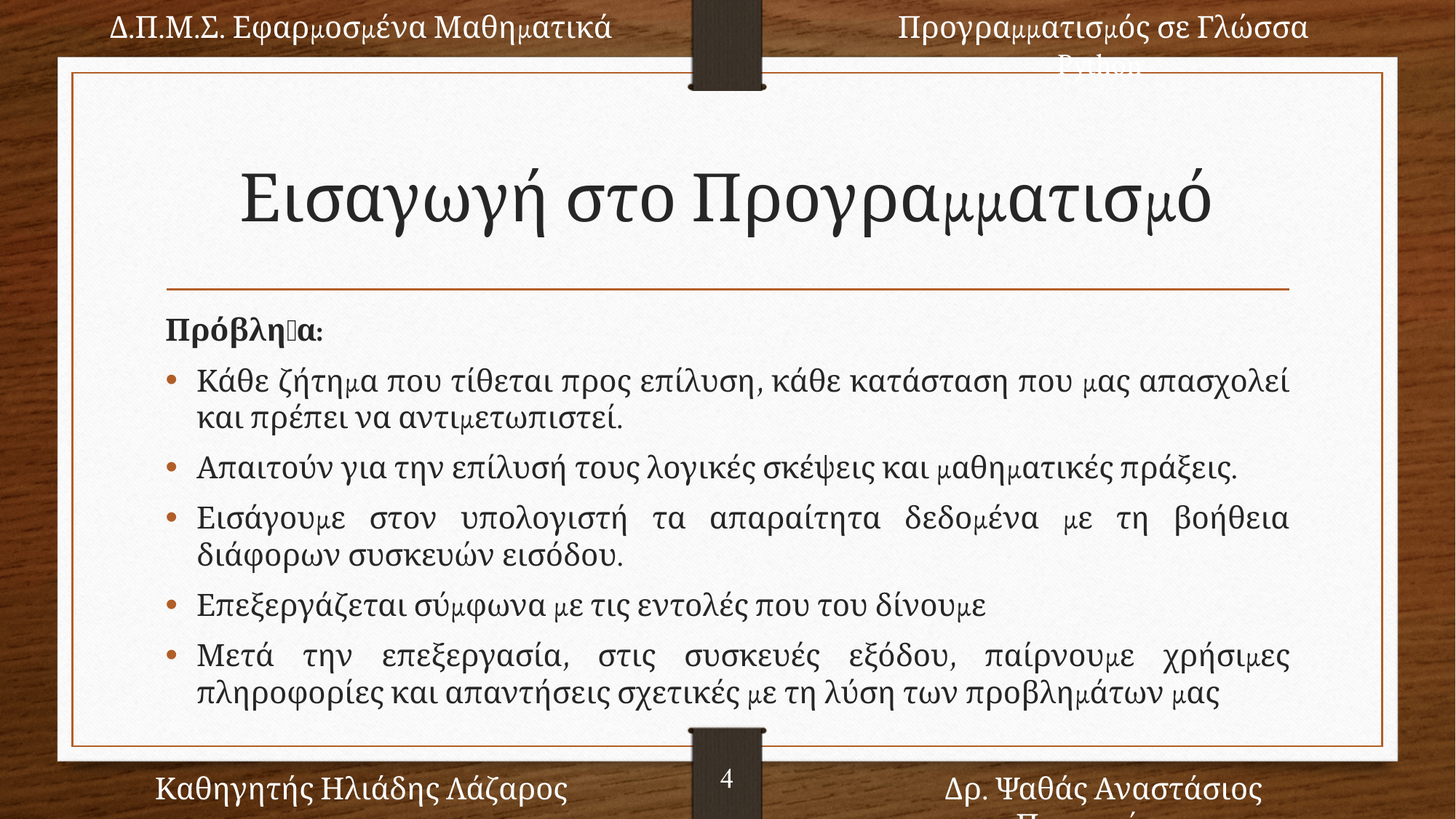

Δ.Π.Μ.Σ. Εφαρμοσμένα Μαθηματικά
Προγραμματισμός σε Γλώσσα Python
4
Καθηγητής Ηλιάδης Λάζαρος
Δρ. Ψαθάς Αναστάσιος Παναγιώτης
# Εισαγωγή στο Προγραμματισμό
Πρόβλημα:
Κάθε ζήτημα που τίθεται προς επίλυση, κάθε κατάσταση που μας απασχολεί και πρέπει να αντιμετωπιστεί.
Απαιτούν για την επίλυσή τους λογικές σκέψεις και μαθηματικές πράξεις.
Εισάγουμε στον υπολογιστή τα απαραίτητα δεδομένα με τη βοήθεια διάφορων συσκευών εισόδου.
Επεξεργάζεται σύμφωνα με τις εντολές που του δίνουμε
Μετά την επεξεργασία, στις συσκευές εξόδου, παίρνουμε χρήσιμες πληροφορίες και απαντήσεις σχετικές με τη λύση των προβλημάτων μας